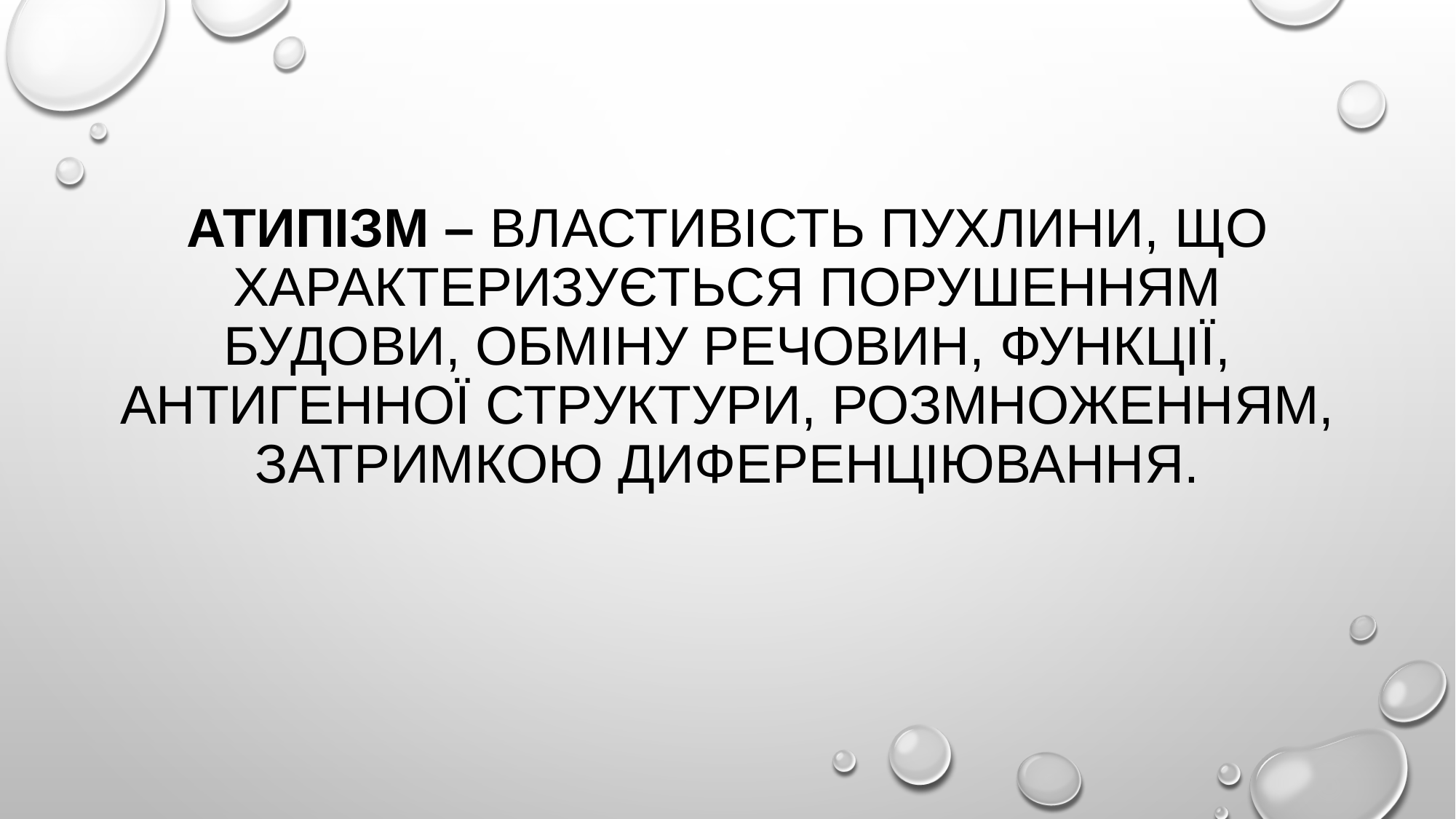

# Атипізм – властивість пухлини, що характеризується порушенням будови, обміну речовин, функції, антигенної структури, розмноженням, затримкою диференціювання.